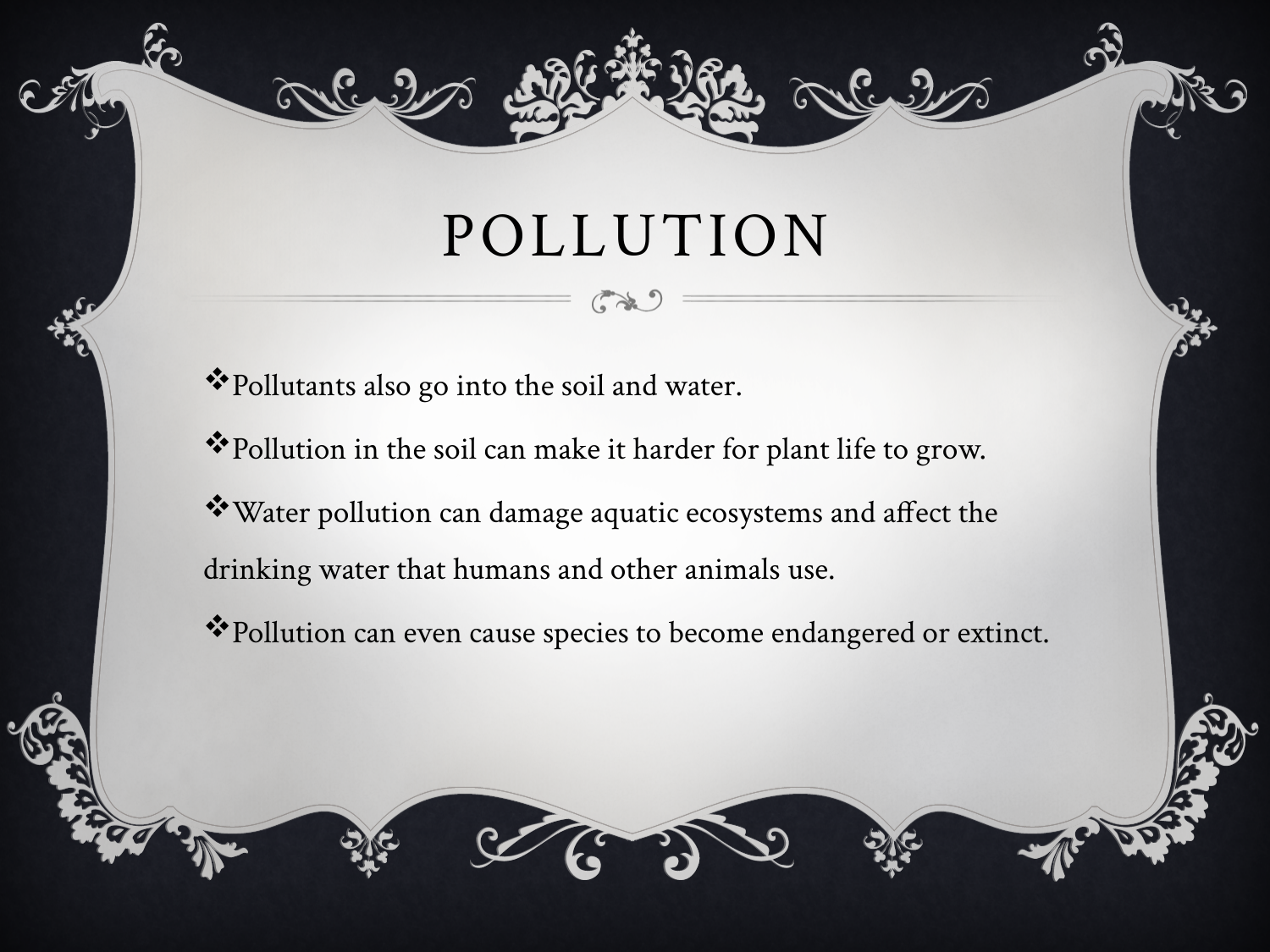

# Pollution
Pollutants also go into the soil and water.
Pollution in the soil can make it harder for plant life to grow.
Water pollution can damage aquatic ecosystems and affect the drinking water that humans and other animals use.
Pollution can even cause species to become endangered or extinct.